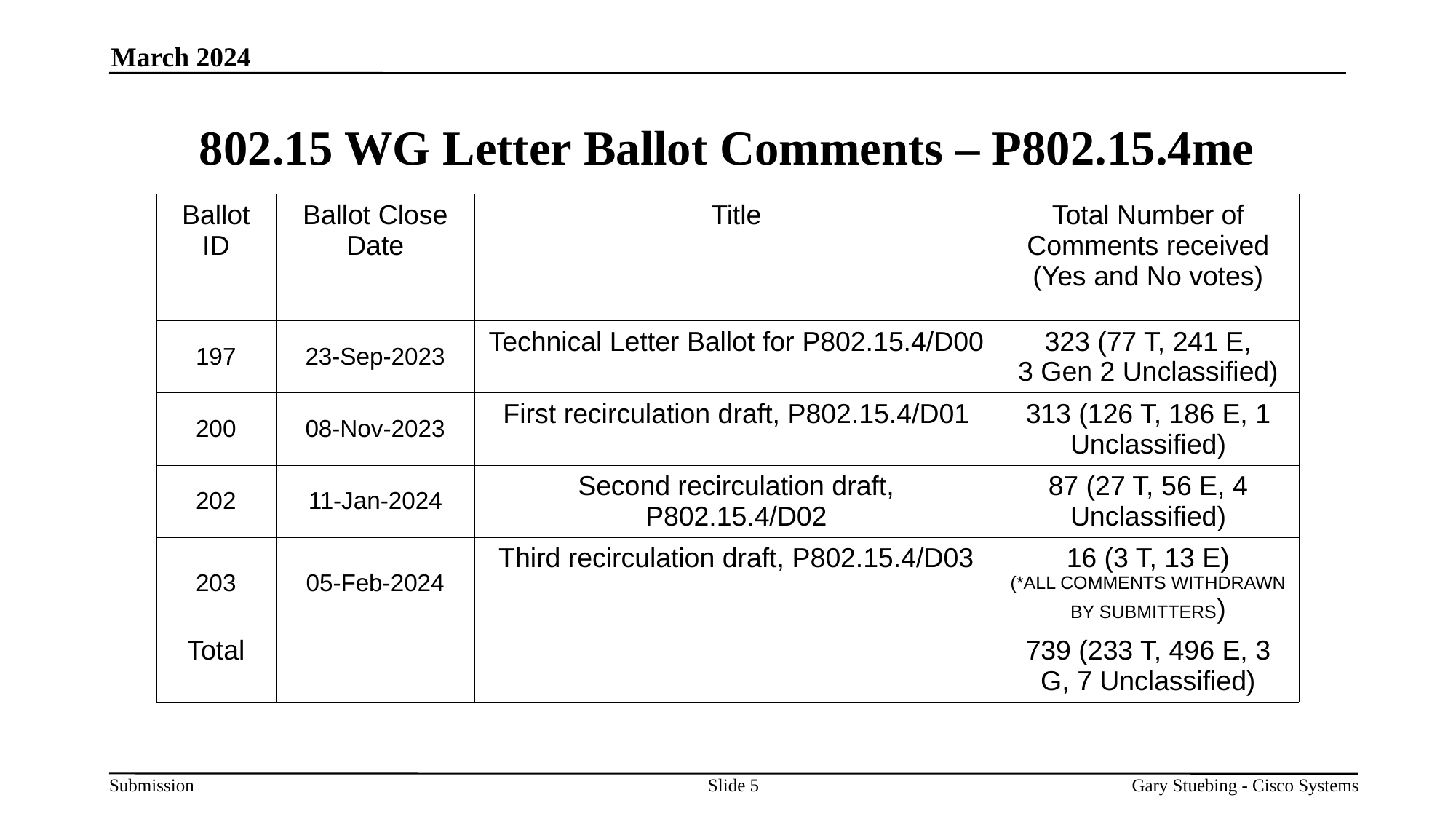

March 2024
802.15 WG Letter Ballot Comments – P802.15.4me
| Ballot ID | Ballot Close Date | Title | Total Number of Comments received (Yes and No votes) |
| --- | --- | --- | --- |
| 197 | 23-Sep-2023 | Technical Letter Ballot for P802.15.4/D00 | 323 (77 T, 241 E, 3 Gen 2 Unclassified) |
| 200 | 08-Nov-2023 | First recirculation draft, P802.15.4/D01 | 313 (126 T, 186 E, 1 Unclassified) |
| 202 | 11-Jan-2024 | Second recirculation draft, P802.15.4/D02 | 87 (27 T, 56 E, 4 Unclassified) |
| 203 | 05-Feb-2024 | Third recirculation draft, P802.15.4/D03 | 16 (3 T, 13 E) (\*ALL COMMENTS WITHDRAWN BY SUBMITTERS) |
| Total |  |  | 739 (233 T, 496 E, 3 G, 7 Unclassified) |
Slide 5
Gary Stuebing - Cisco Systems